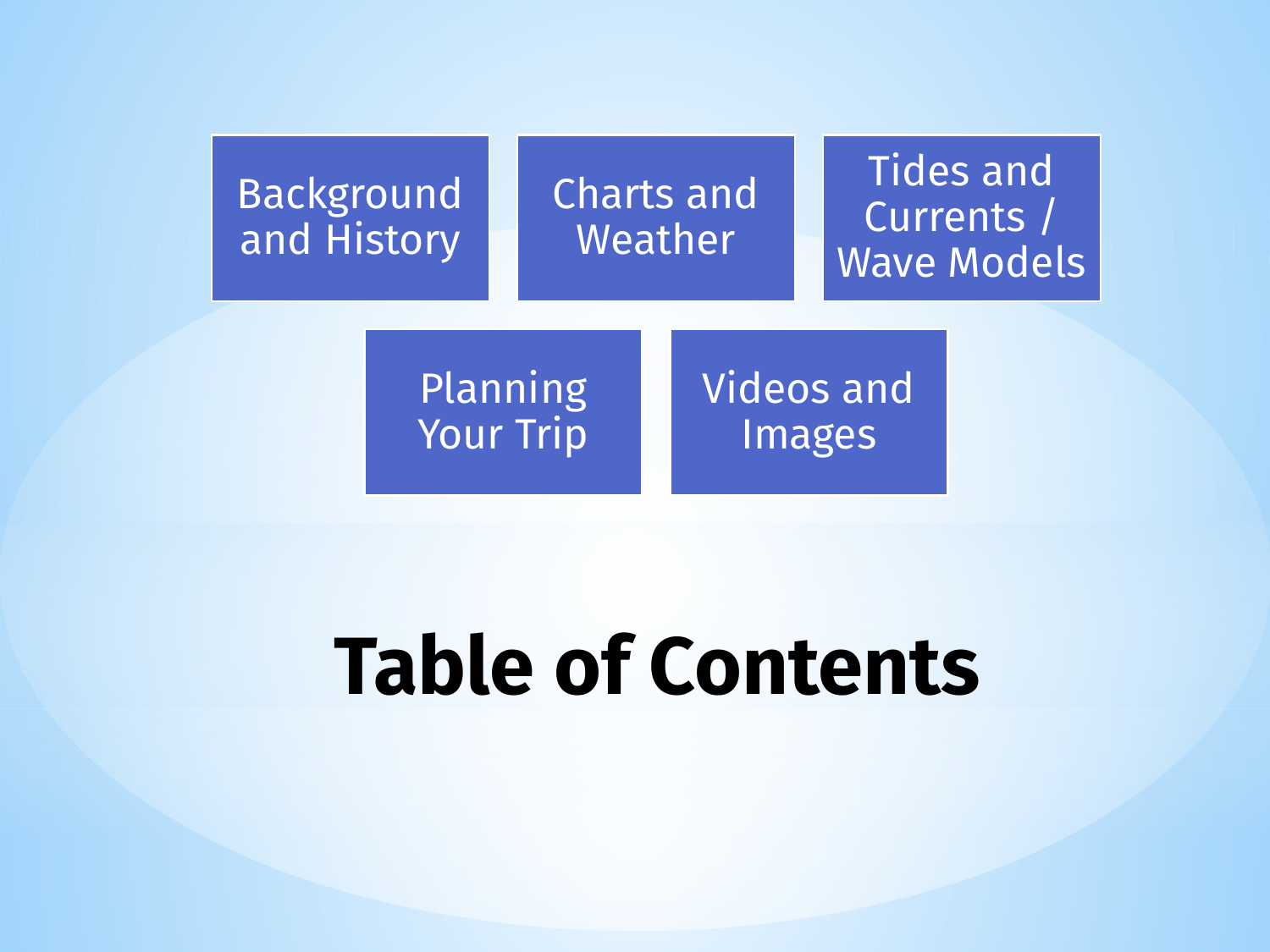

Background and History
Charts and Weather
Tides and Currents / Wave Models
Planning Your Trip
Videos and Images
# Table of Contents